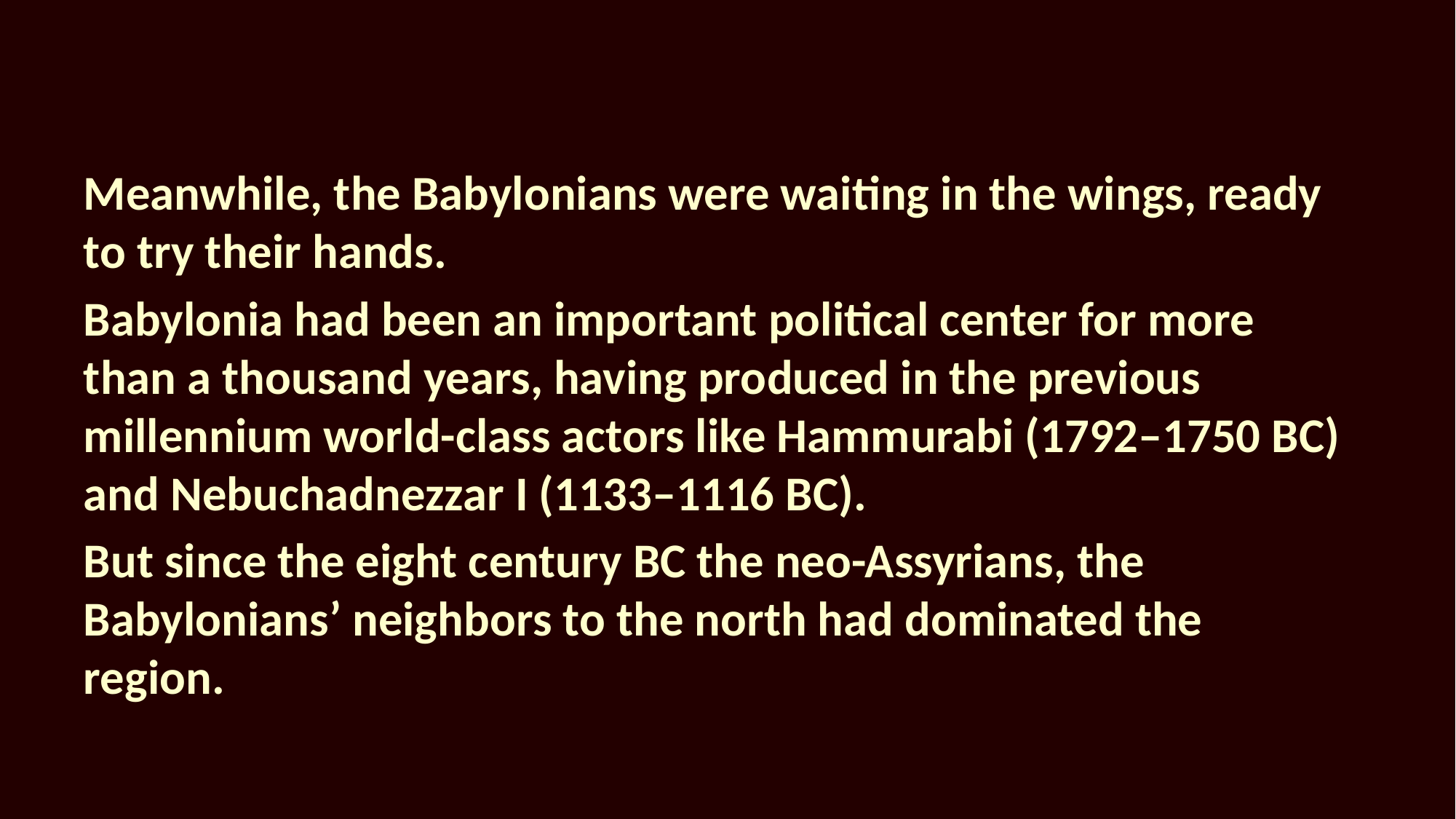

Meanwhile, the Babylonians were waiting in the wings, ready to try their hands.
Babylonia had been an important political center for more than a thousand years, having produced in the previous millennium world-class actors like Hammurabi (1792–1750 BC) and Nebuchadnezzar I (1133–1116 BC).
But since the eight century BC the neo-Assyrians, the Babylonians’ neighbors to the north had dominated the region.